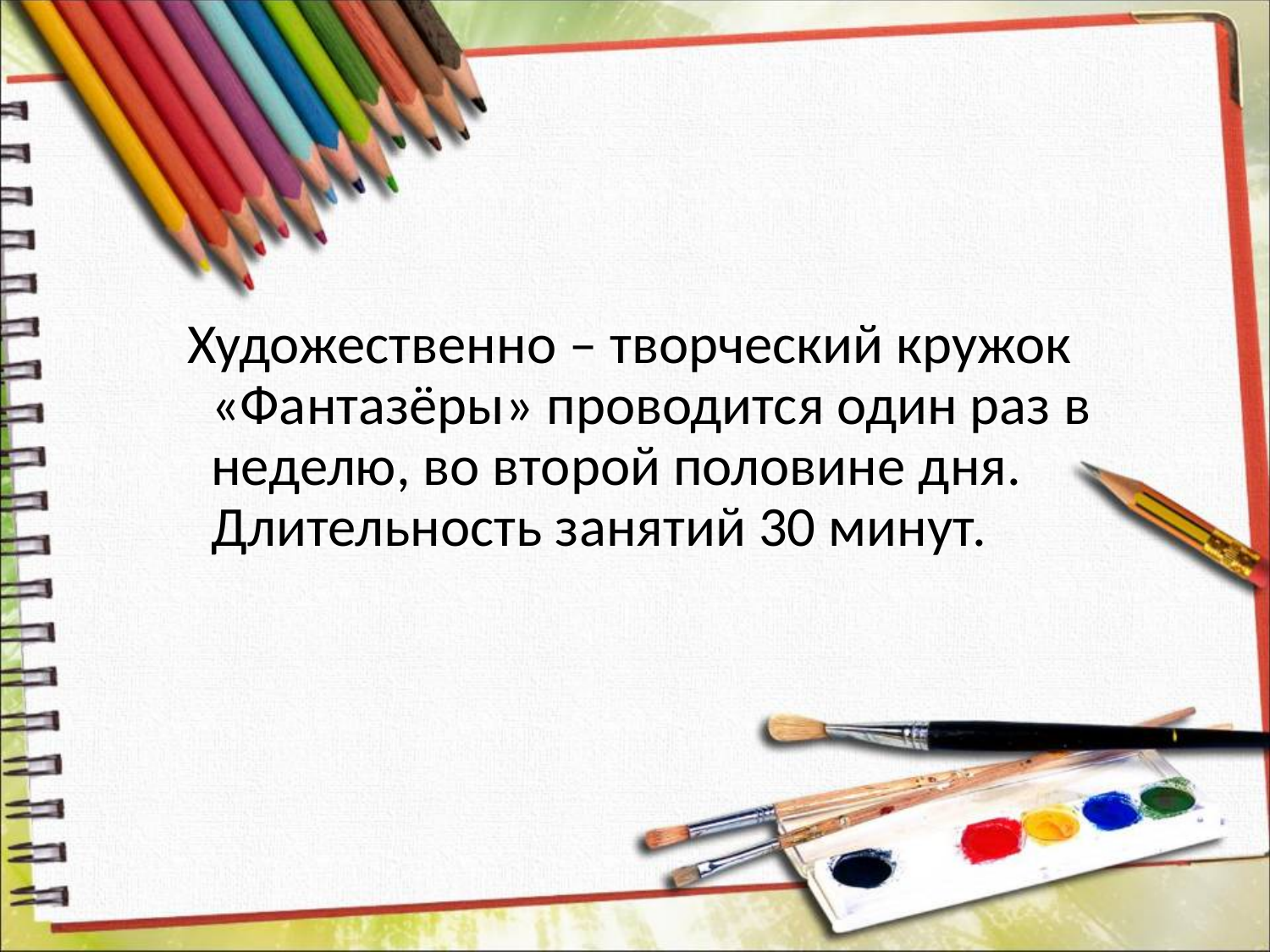

Художественно – творческий кружок «Фантазёры» проводится один раз в неделю, во второй половине дня. Длительность занятий 30 минут.